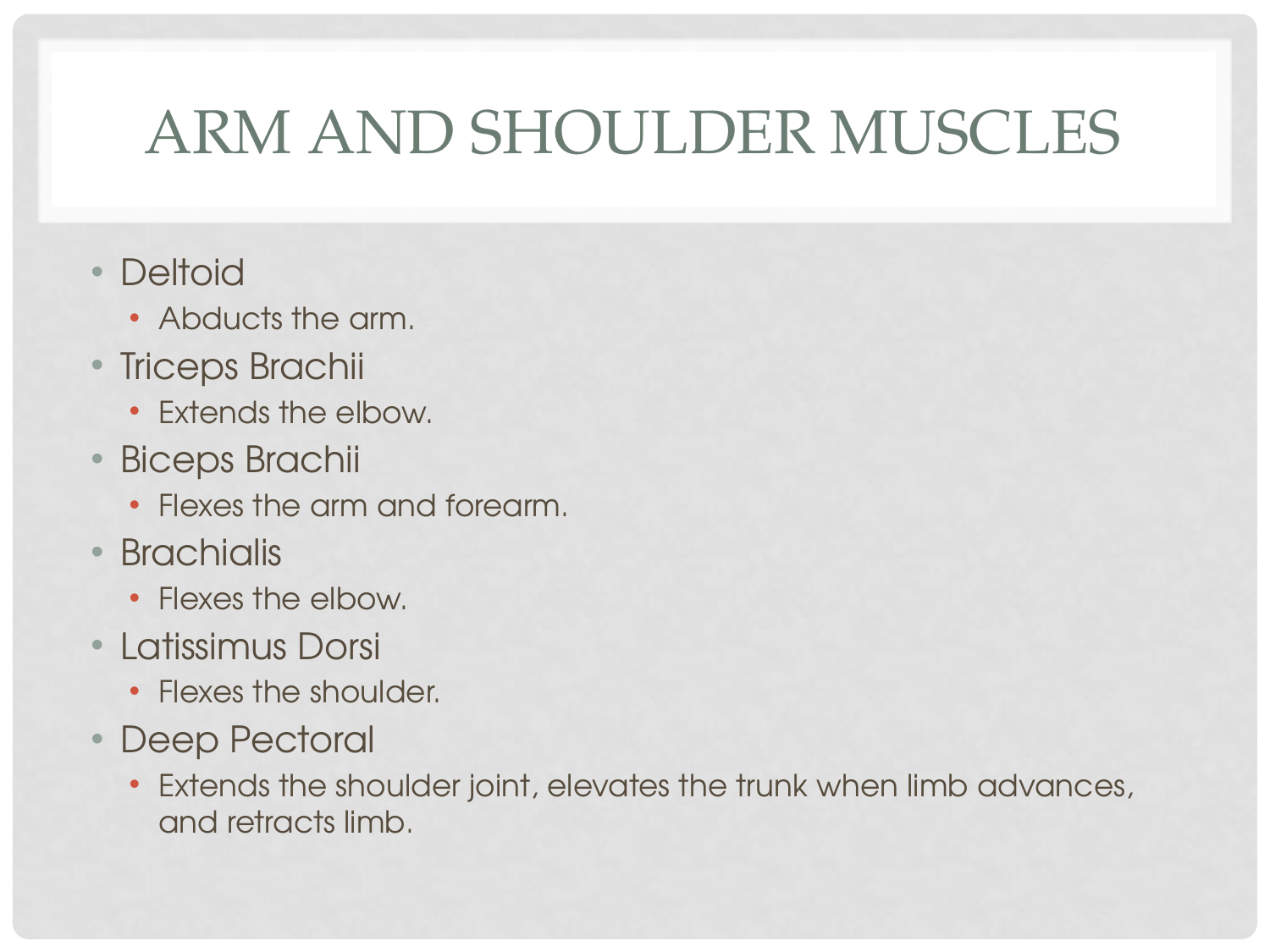

# Arm and shoulder muscles
Deltoid
Abducts the arm.
Triceps Brachii
Extends the elbow.
Biceps Brachii
Flexes the arm and forearm.
Brachialis
Flexes the elbow.
Latissimus Dorsi
Flexes the shoulder.
Deep Pectoral
Extends the shoulder joint, elevates the trunk when limb advances, and retracts limb.